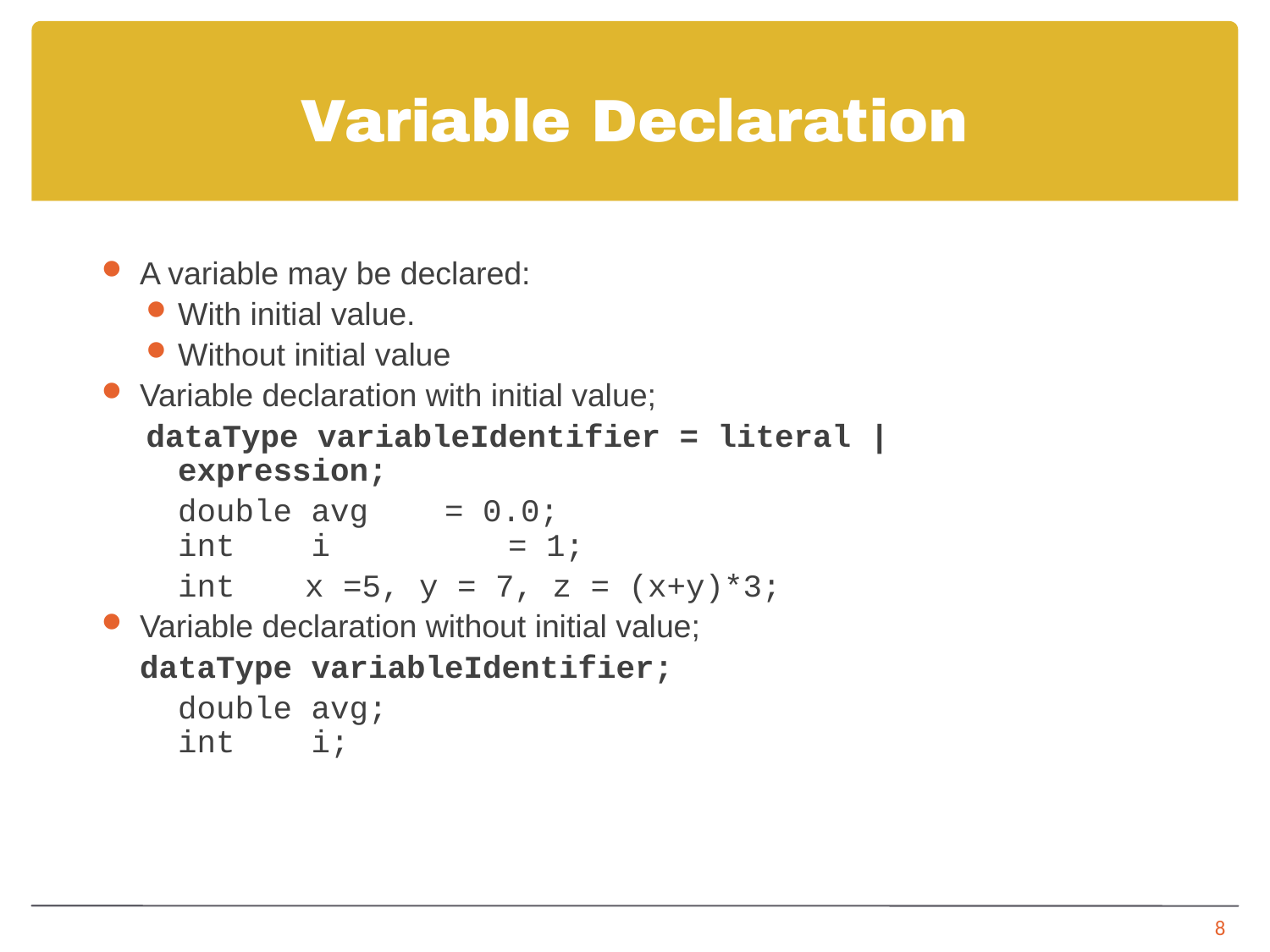

# Variable Declaration
A variable may be declared:
With initial value.
Without initial value
Variable declaration with initial value;
dataType variableIdentifier = literal | expression;
	double avg    = 0.0;
int    i	    = 1;
	int 	x =5, y = 7, z = (x+y)*3;
Variable declaration without initial value;
	dataType variableIdentifier;
	double avg;
int    i;

8